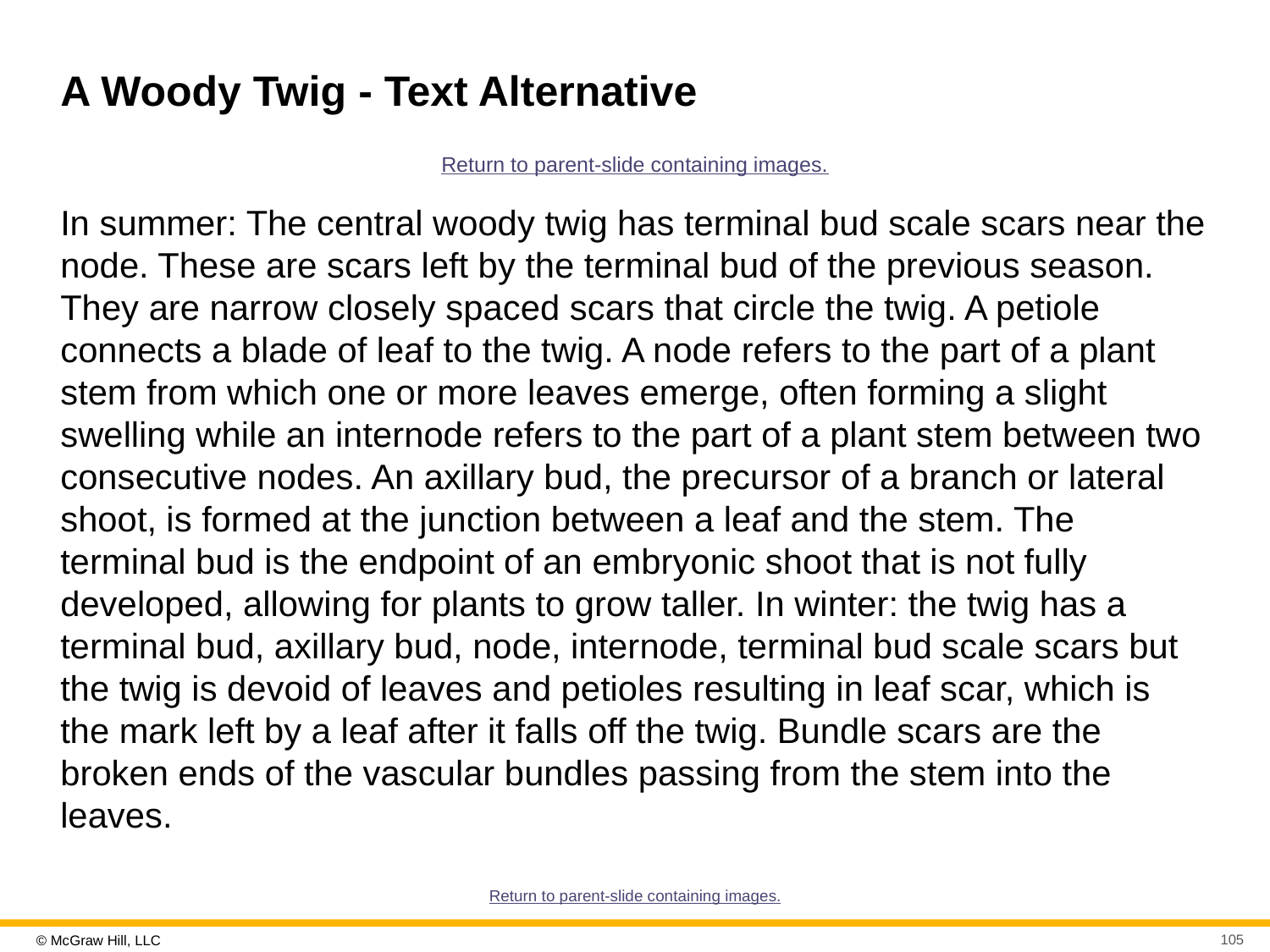

# A Woody Twig - Text Alternative
Return to parent-slide containing images.
In summer: The central woody twig has terminal bud scale scars near the node. These are scars left by the terminal bud of the previous season. They are narrow closely spaced scars that circle the twig. A petiole connects a blade of leaf to the twig. A node refers to the part of a plant stem from which one or more leaves emerge, often forming a slight swelling while an internode refers to the part of a plant stem between two consecutive nodes. An axillary bud, the precursor of a branch or lateral shoot, is formed at the junction between a leaf and the stem. The terminal bud is the endpoint of an embryonic shoot that is not fully developed, allowing for plants to grow taller. In winter: the twig has a terminal bud, axillary bud, node, internode, terminal bud scale scars but the twig is devoid of leaves and petioles resulting in leaf scar, which is the mark left by a leaf after it falls off the twig. Bundle scars are the broken ends of the vascular bundles passing from the stem into the leaves.
Return to parent-slide containing images.
105